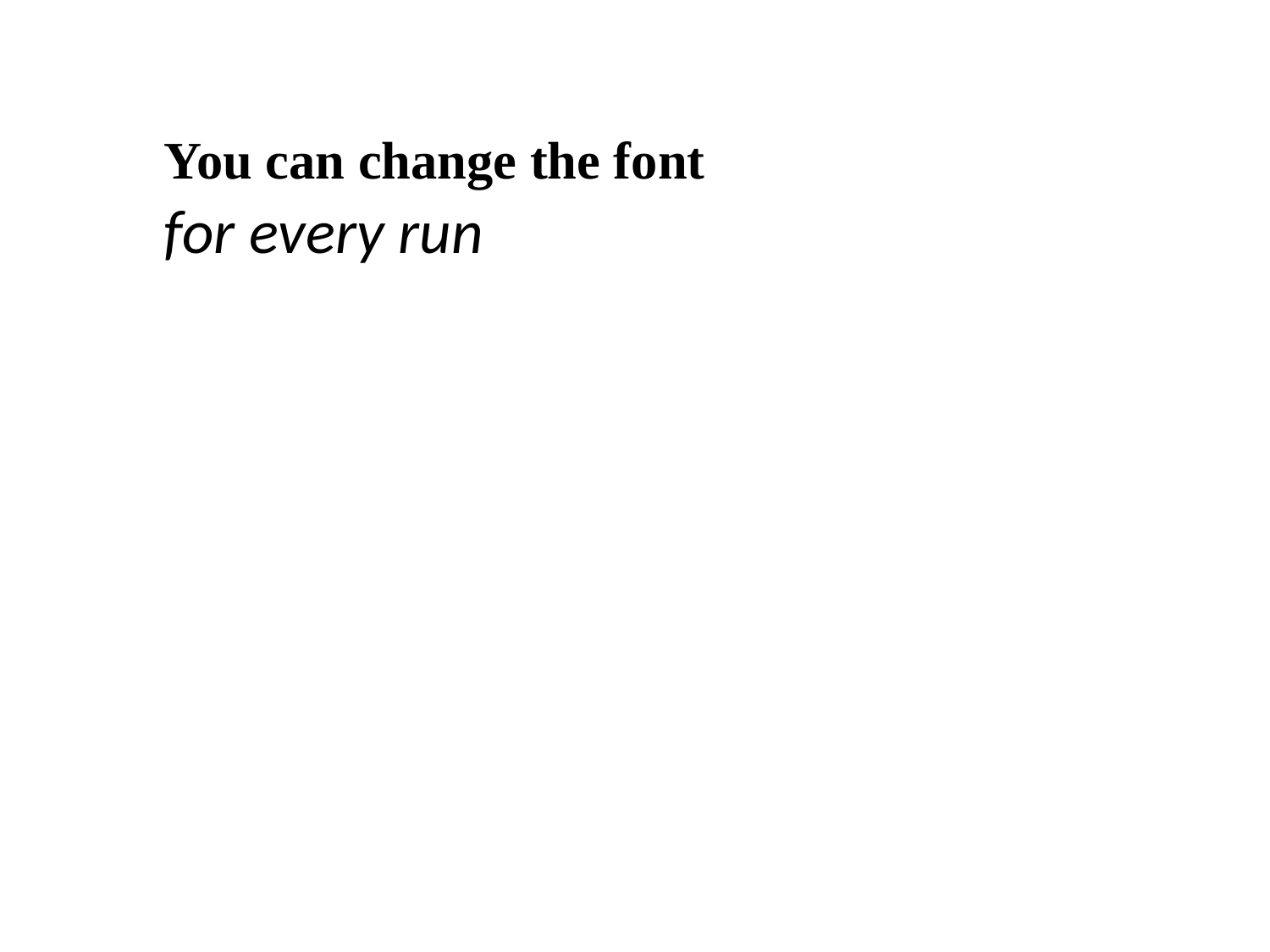

You can change the font for every run